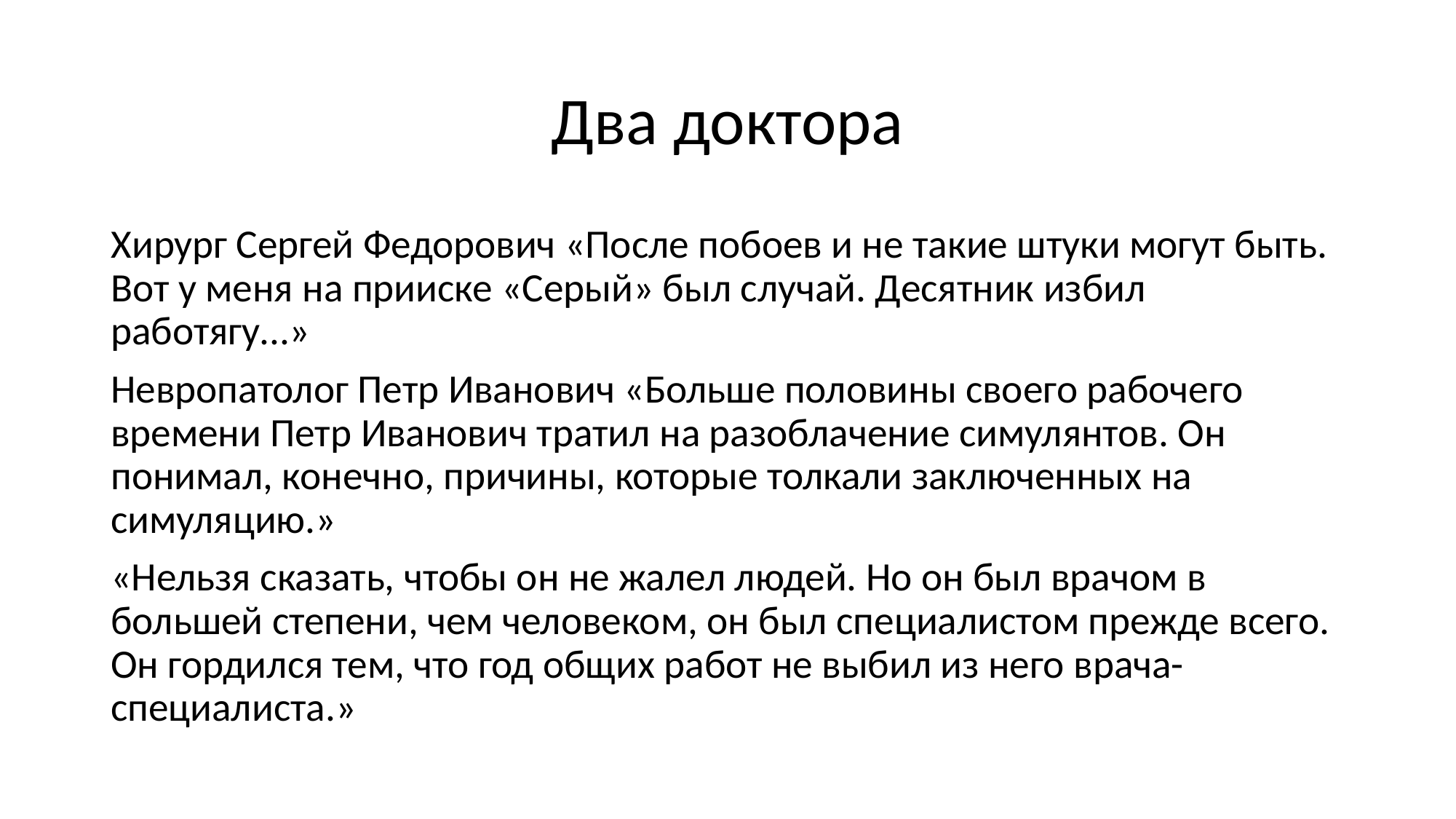

# Два доктора
Хирург Сергей Федорович «После побоев и не такие штуки могут быть. Вот у меня на прииске «Серый» был случай. Десятник избил работягу...»
Невропатолог Петр Иванович «Больше половины своего рабочего времени Петр Иванович тратил на разоблачение симулянтов. Он понимал, конечно, причины, которые толкали заключенных на симуляцию.»
«Нельзя сказать, чтобы он не жалел людей. Но он был врачом в большей степени, чем человеком, он был специалистом прежде всего. Он гордился тем, что год общих работ не выбил из него врача-специалиста.»